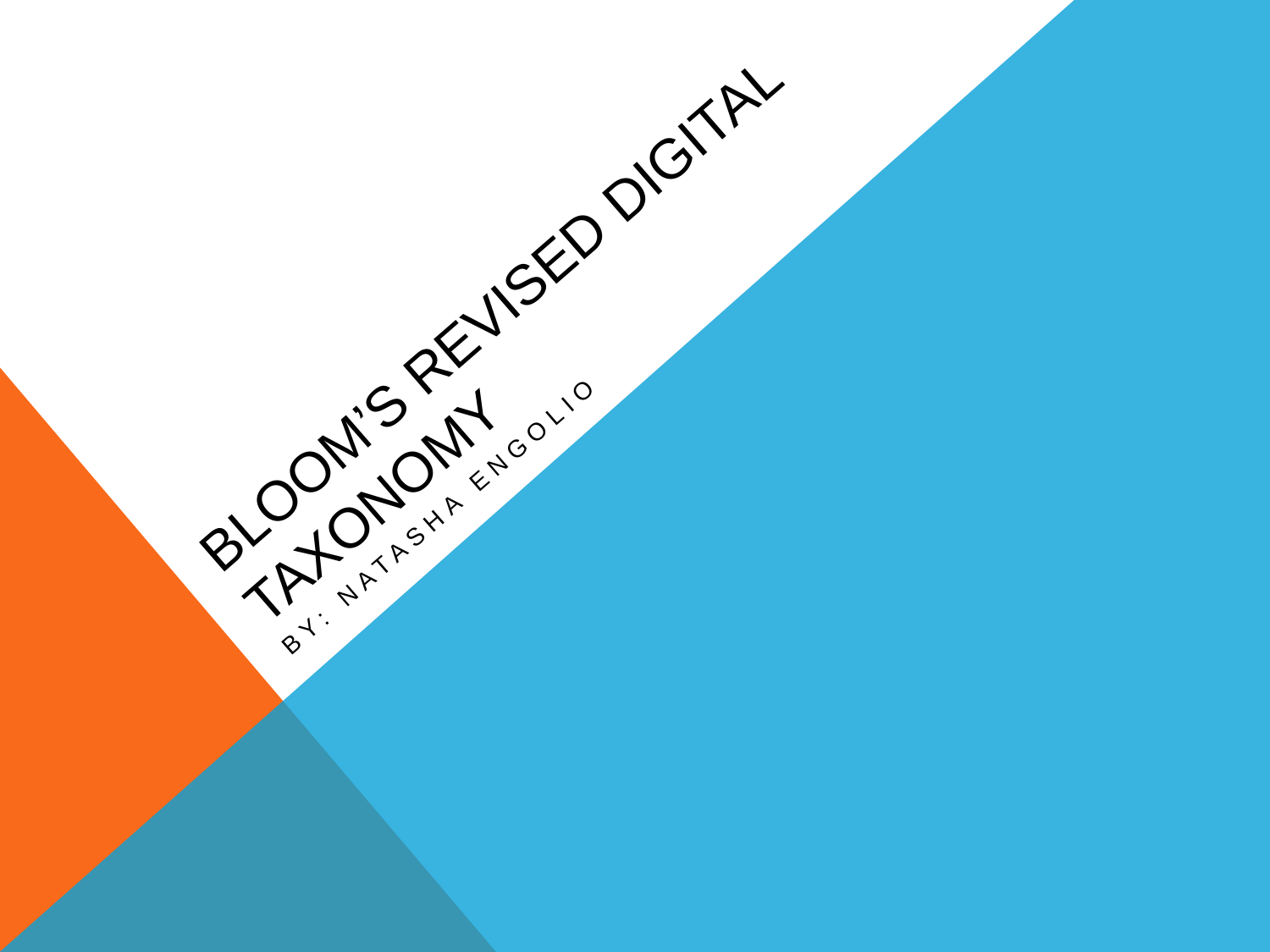

# Bloom’s Revised Digital Taxonomy
By: Natasha engolio